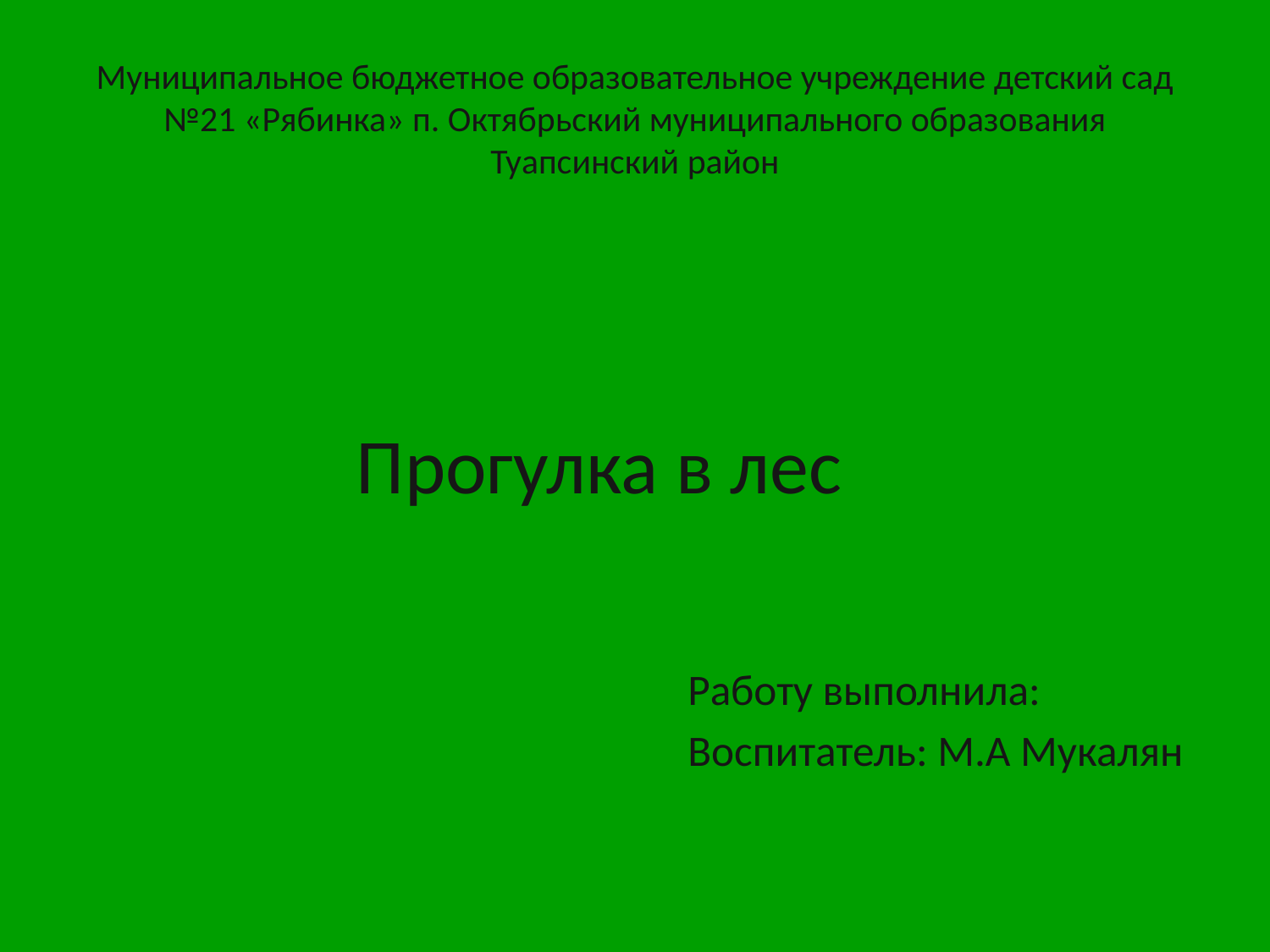

# Муниципальное бюджетное образовательное учреждение детский сад №21 «Рябинка» п. Октябрьский муниципального образования Туапсинский район

Прогулка в лес
Работу выполнила:
Воспитатель: М.А Мукалян